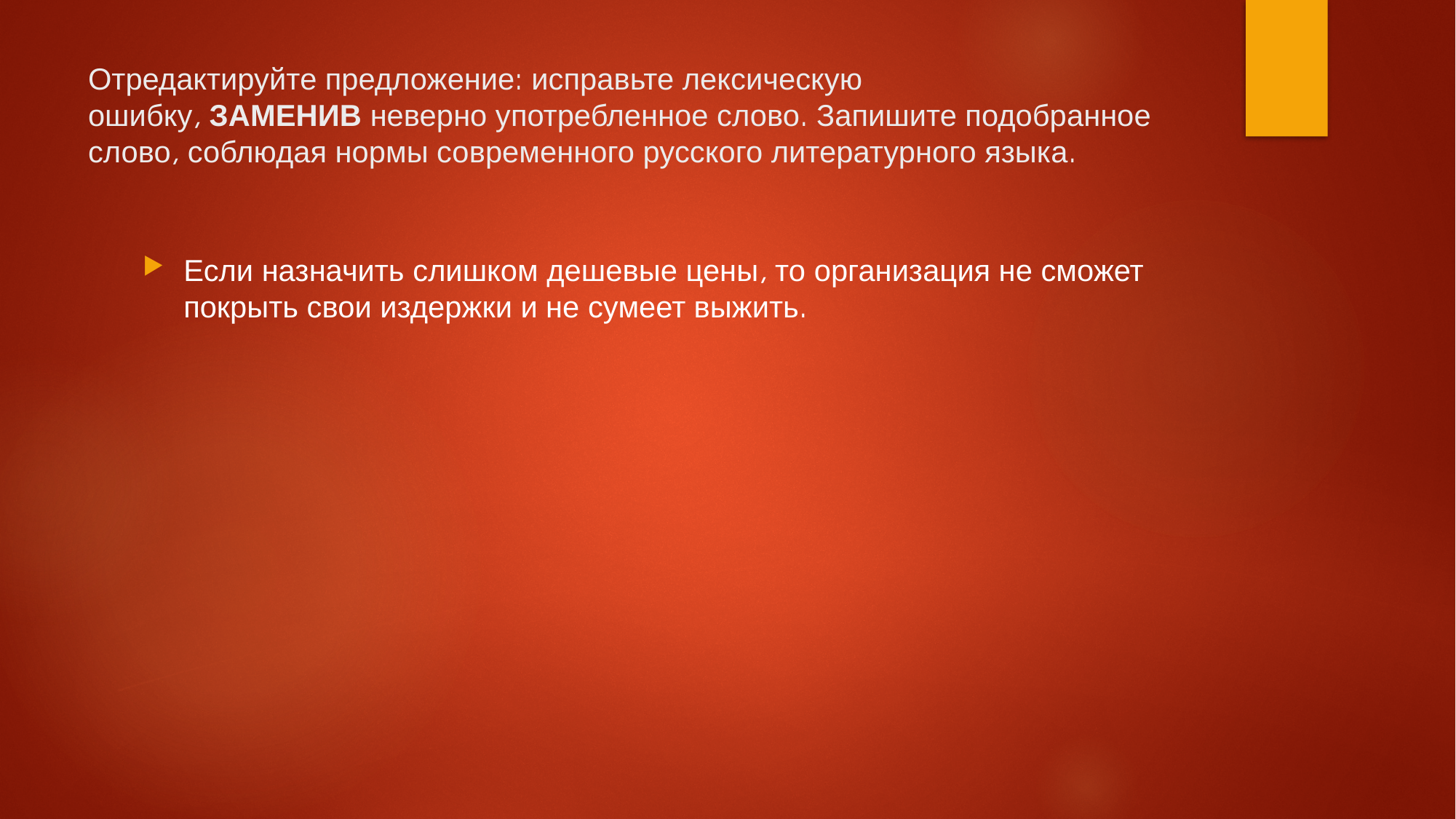

# Отредактируйте предложение: исправьте лексическую ошибку, ЗАМЕНИВ неверно употребленное слово. Запишите подобранное слово, соблюдая нормы современного русского литературного языка.
Если назначить слишком дешевые цены, то организация не сможет покрыть свои издержки и не сумеет выжить.